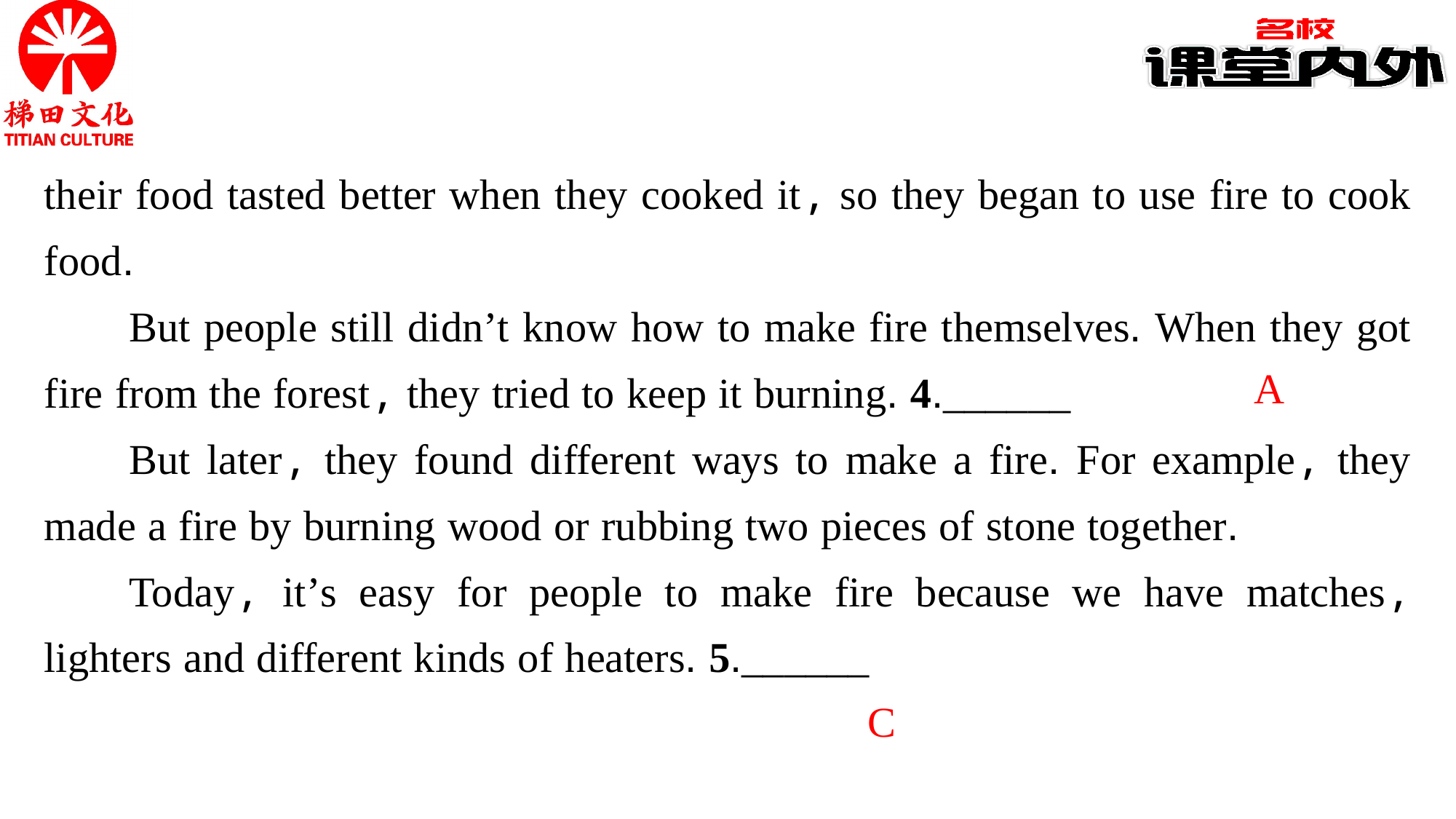

their food tasted better when they cooked it, so they began to use fire to cook food.
But people still didn’t know how to make fire themselves. When they got fire from the forest, they tried to keep it burning. 4.______
But later, they found different ways to make a fire. For example, they made a fire by burning wood or rubbing two pieces of stone together.
Today, it’s easy for people to make fire because we have matches, lighters and different kinds of heaters. 5.______
A
C